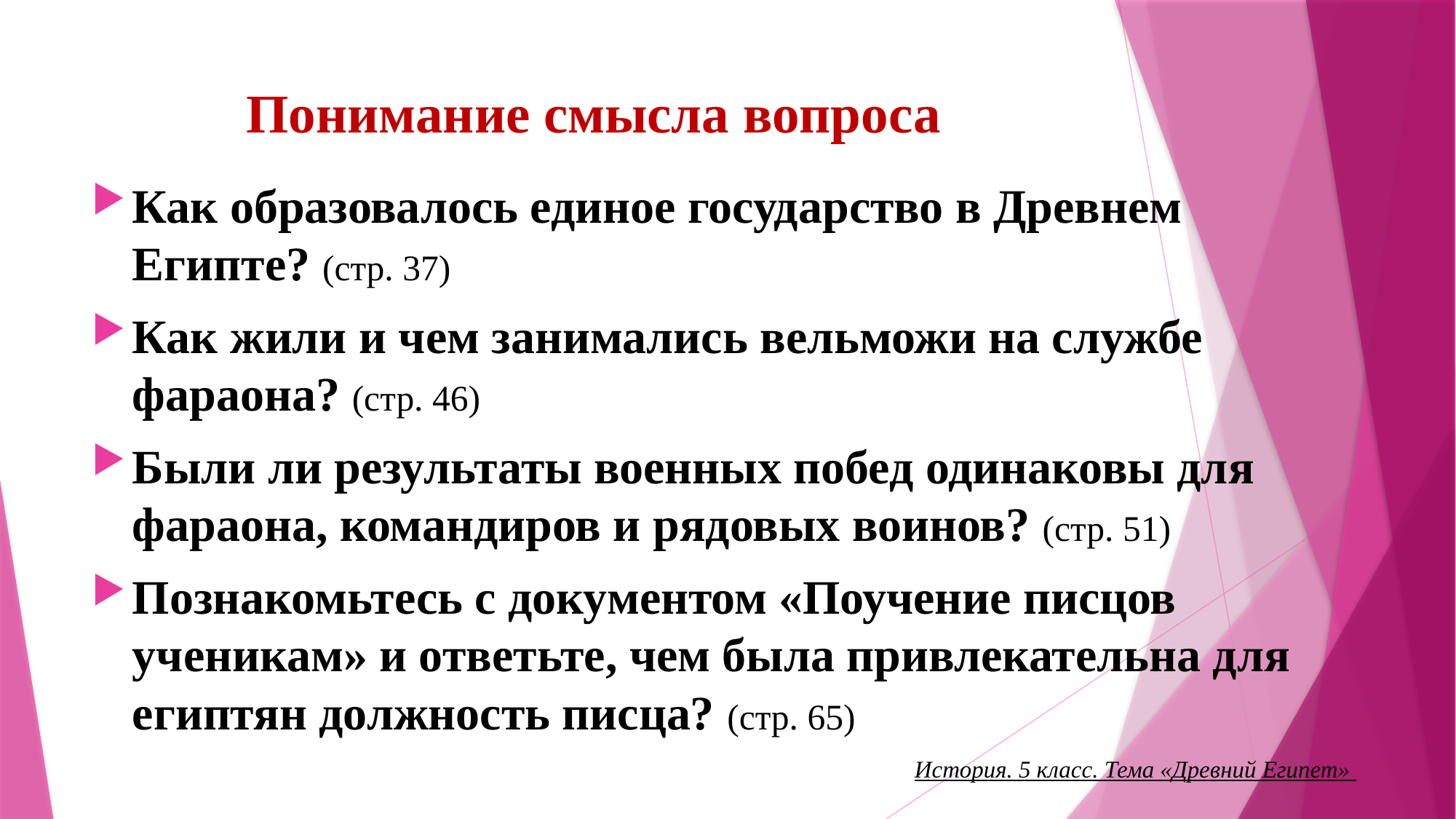

# Понимание смысла вопроса
Как образовалось единое государство в Древнем Египте? (стр. 37)
Как жили и чем занимались вельможи на службе фараона? (стр. 46)
Были ли результаты военных побед одинаковы для фараона, командиров и рядовых воинов? (стр. 51)
Познакомьтесь с документом «Поучение писцов ученикам» и ответьте, чем была привлекательна для египтян должность писца? (стр. 65)
История. 5 класс. Тема «Древний Египет»